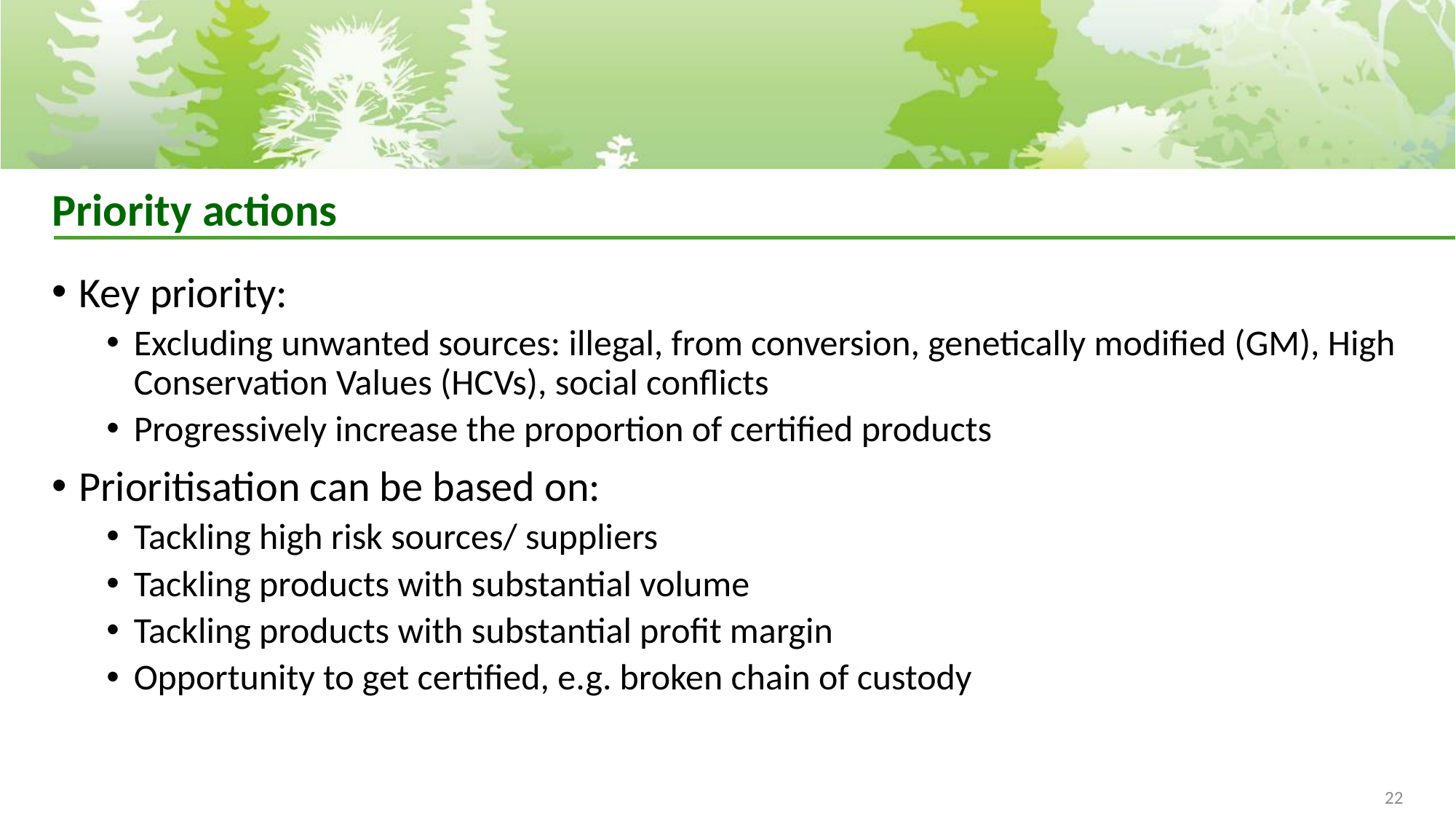

# Priority actions
Key priority:
Excluding unwanted sources: illegal, from conversion, genetically modified (GM), High Conservation Values (HCVs), social conflicts
Progressively increase the proportion of certified products
Prioritisation can be based on:
Tackling high risk sources/ suppliers
Tackling products with substantial volume
Tackling products with substantial profit margin
Opportunity to get certified, e.g. broken chain of custody

22